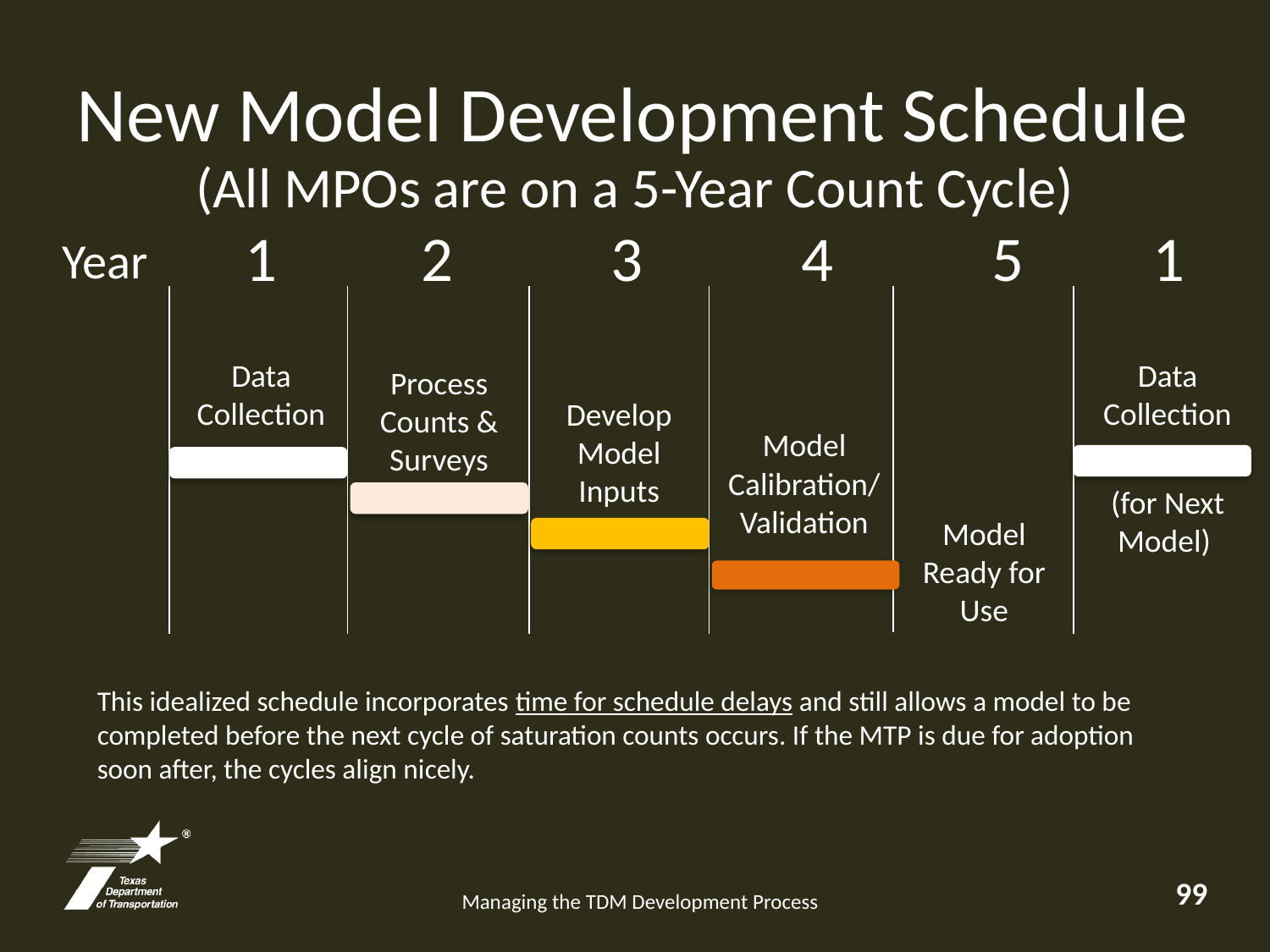

# New Model Development Schedule
(All MPOs are on a 5-Year Count Cycle)
1          2           3           4           5         1
    Year
Data Collection
Data Collection
Process
Counts & Surveys
Develop
Model Inputs
Model
Calibration/
Validation

 (for Next Model)

Model Ready for Use

This idealized schedule incorporates time for schedule delays and still allows a model to be completed before the next cycle of saturation counts occurs. If the MTP is due for adoption soon after, the cycles align nicely.